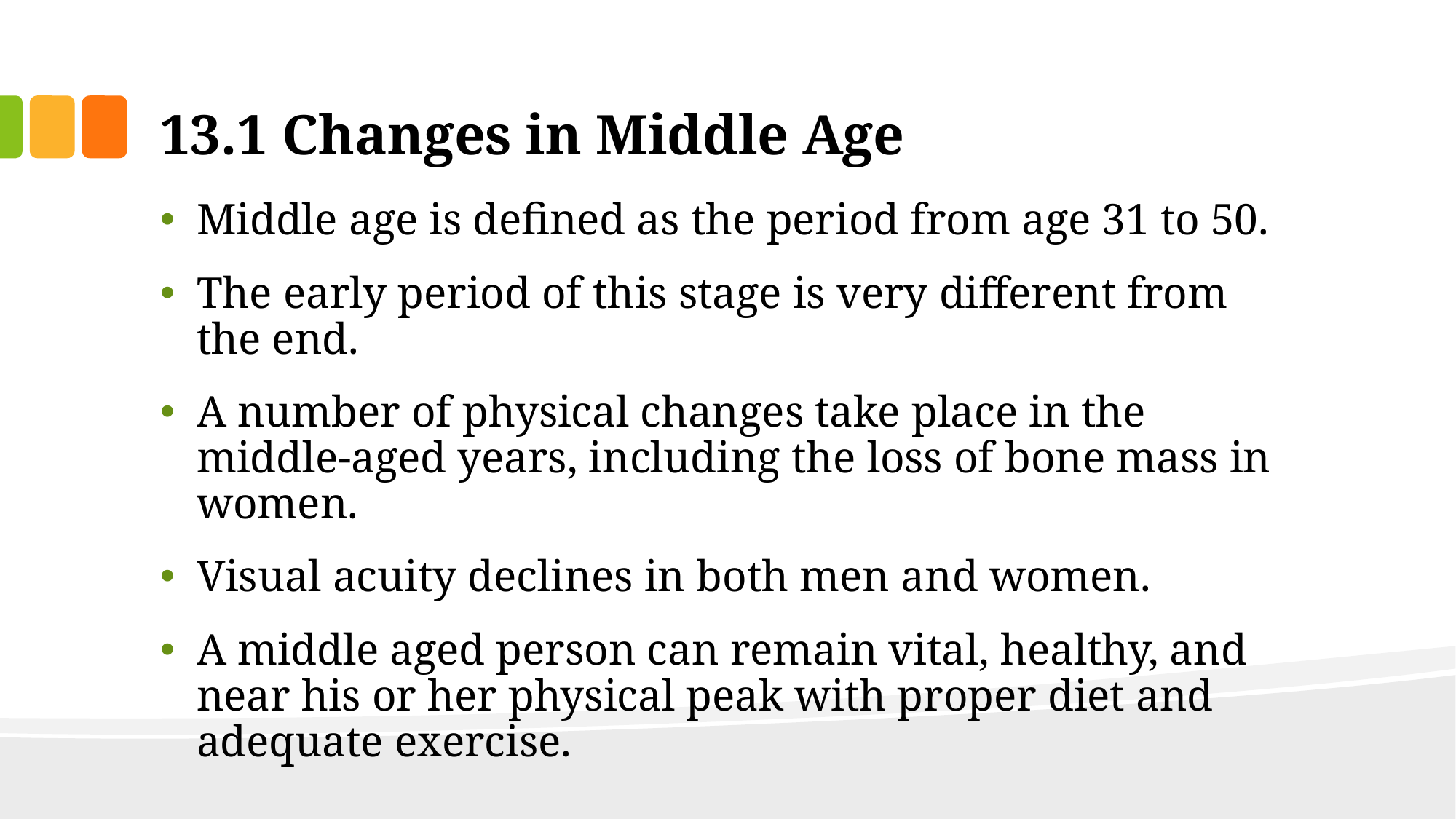

# 13.1 Changes in Middle Age
Middle age is defined as the period from age 31 to 50.
The early period of this stage is very different from the end.
A number of physical changes take place in the middle-aged years, including the loss of bone mass in women.
Visual acuity declines in both men and women.
A middle aged person can remain vital, healthy, and near his or her physical peak with proper diet and adequate exercise.